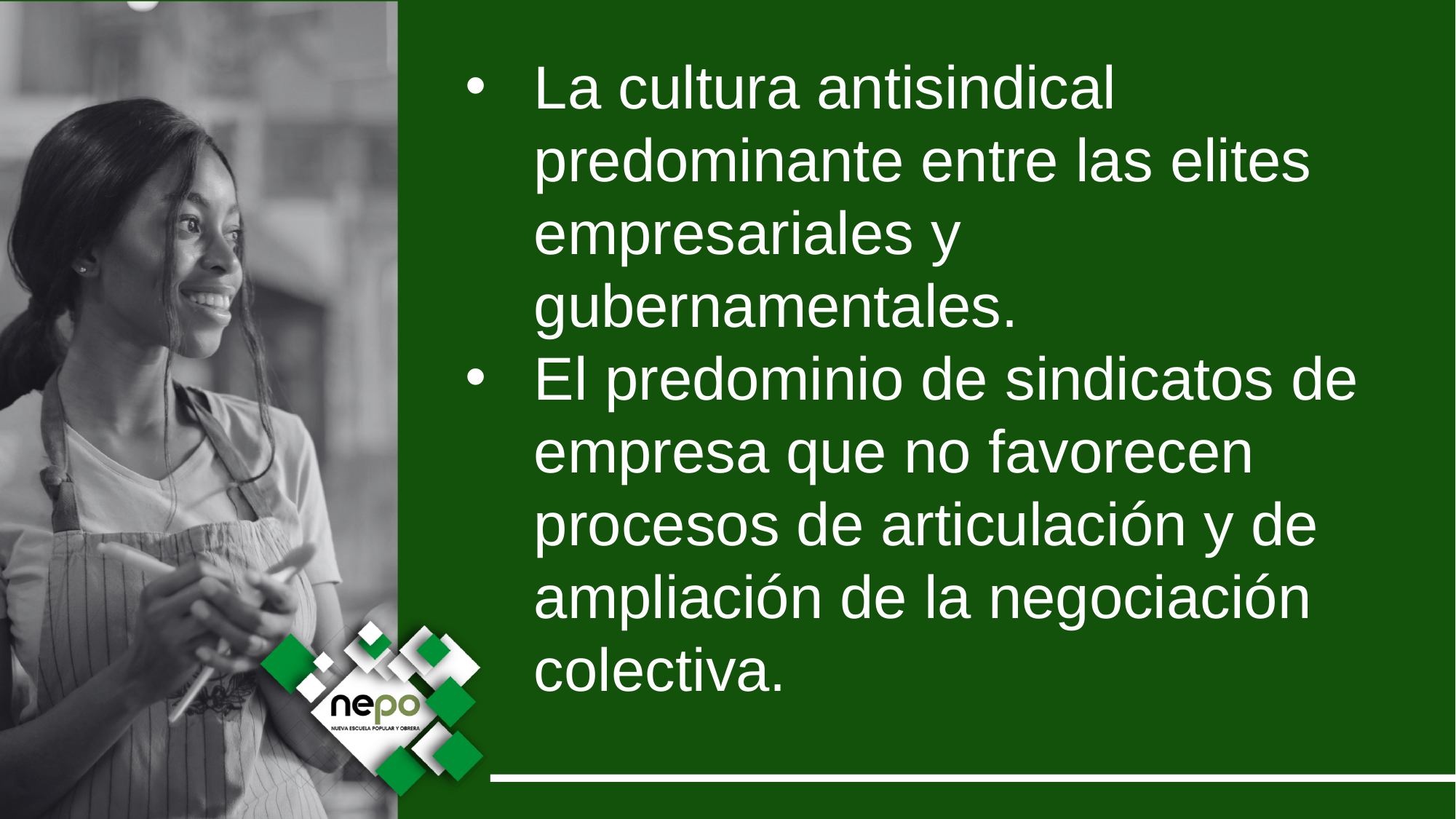

La cultura antisindical predominante entre las elites empresariales y gubernamentales.
El predominio de sindicatos de empresa que no favorecen procesos de articulación y de ampliación de la negociación colectiva.